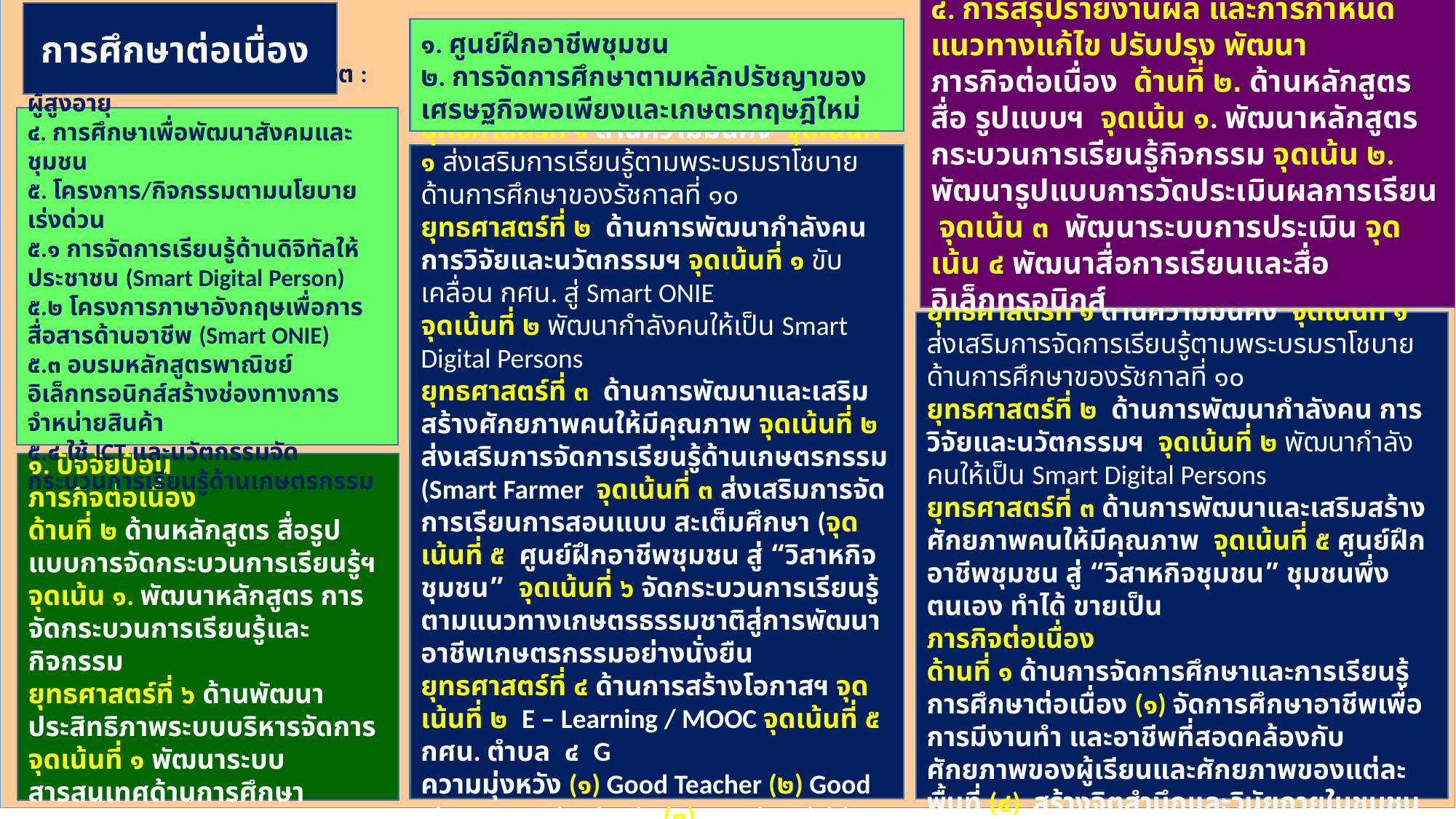

๔. การสรุปรายงานผล และการกำหนดแนวทางแก้ไข ปรับปรุง พัฒนา
ภารกิจต่อเนื่อง  ด้านที่ ๒. ด้านหลักสูตร สื่อ รูปแบบฯ  จุดเน้น ๑. พัฒนาหลักสูตร กระบวนการเรียนรู้กิจกรรม จุดเน้น ๒. พัฒนารูปแบบการวัดประเมินผลการเรียน  จุดเน้น ๓  พัฒนาระบบการประเมิน จุดเน้น ๔ พัฒนาสื่อการเรียนและสื่ออิเล็กทรอนิกส์
การศึกษาต่อเนื่อง
๑. ศูนย์ฝึกอาชีพชุมชน
๒. การจัดการศึกษาตามหลักปรัชญาของเศรษฐกิจพอเพียงและเกษตรทฤษฎีใหม่
๓. การศึกษาเพื่อพัฒนาทักษะชีวิต : ผู้สูงอายุ
๔. การศึกษาเพื่อพัฒนาสังคมและชุมชน
๕. โครงการ/กิจกรรมตามนโยบายเร่งด่วน
๕.๑ การจัดการเรียนรู้ด้านดิจิทัลให้ประชาชน (Smart Digital Person)
๕.๒ โครงการภาษาอังกฤษเพื่อการสื่อสารด้านอาชีพ (Smart ONIE)
๕.๓ อบรมหลักสูตรพาณิชย์อิเล็กทรอนิกส์สร้างช่องทางการจำหน่ายสินค้า
๕.๔ ใช้ ICT และนวัตกรรมจัดกระบวนการเรียนรู้ด้านเกษตรกรรม
๒. การจัดกระบวนการเรียนรู้
ยุทธศาสตร์ที่ ๑ ด้านความมั่นคง  จุดเน้นที่ ๑ ส่งเสริมการเรียนรู้ตามพระบรมราโชบายด้านการศึกษาของรัชกาลที่ ๑๐
ยุทธศาสตร์ที่ ๒  ด้านการพัฒนากำลังคน การวิจัยและนวัตกรรมฯ จุดเน้นที่ ๑ ขับเคลื่อน กศน. สู่ Smart ONIE
จุดเน้นที่ ๒ พัฒนากำลังคนให้เป็น Smart Digital Persons
ยุทธศาสตร์ที่ ๓  ด้านการพัฒนาและเสริมสร้างศักยภาพคนให้มีคุณภาพ จุดเน้นที่ ๒ ส่งเสริมการจัดการเรียนรู้ด้านเกษตรกรรม (Smart Farmer  จุดเน้นที่ ๓ ส่งเสริมการจัด การเรียนการสอนแบบ สะเต็มศึกษา (จุดเน้นที่ ๕  ศูนย์ฝึกอาชีพชุมชน สู่ “วิสาหกิจชุมชน”  จุดเน้นที่ ๖ จัดกระบวนการเรียนรู้ตามแนวทางเกษตรธรรมชาติสู่การพัฒนาอาชีพเกษตรกรรมอย่างนั่งยืน
ยุทธศาสตร์ที่ ๔ ด้านการสร้างโอกาสฯ จุดเน้นที่ ๒  E – Learning / MOOC จุดเน้นที่ ๕ กศน. ตำบล  ๔  G
ความมุ่งหวัง (๑) Good Teacher (๒) Good Place Best Check – in (๓) Good Activities  (๔) Good Partnership

๓. ผลผลิต
ยุทธศาสตร์ที่ ๑ ด้านความมั่นคง  จุดเน้นที่ ๑ ส่งเสริมการจัดการเรียนรู้ตามพระบรมราโชบายด้านการศึกษาของรัชกาลที่ ๑๐
ยุทธศาสตร์ที่ ๒  ด้านการพัฒนากำลังคน การวิจัยและนวัตกรรมฯ  จุดเน้นที่ ๒ พัฒนากำลังคนให้เป็น Smart Digital Persons
ยุทธศาสตร์ที่ ๓ ด้านการพัฒนาและเสริมสร้างศักยภาพคนให้มีคุณภาพ  จุดเน้นที่ ๕ ศูนย์ฝึกอาชีพชุมชน สู่ “วิสาหกิจชุมชน” ชุมชนพึ่งตนเอง ทำได้ ขายเป็น
ภารกิจต่อเนื่อง
ด้านที่ ๑ ด้านการจัดการศึกษาและการเรียนรู้
การศึกษาต่อเนื่อง (๑) จัดการศึกษาอาชีพเพื่อการมีงานทำ และอาชีพที่สอดคล้องกับศักยภาพของผู้เรียนและศักยภาพของแต่ละพื้นที่ (๔)  สร้างจิตสำนึกและวินัยภายในชุมชน

๑. ปัจจัยป้อน
ภารกิจต่อเนื่อง
ด้านที่ ๒ ด้านหลักสูตร สื่อรูปแบบการจัดกระบวนการเรียนรู้ฯ จุดเน้น ๑. พัฒนาหลักสูตร การจัดกระบวนการเรียนรู้และกิจกรรม
ยุทธศาสตร์ที่ ๖ ด้านพัฒนาประสิทธิภาพระบบบริหารจัดการ จุดเน้นที่ ๑ พัฒนาระบบสารสนเทศด้านการศึกษา